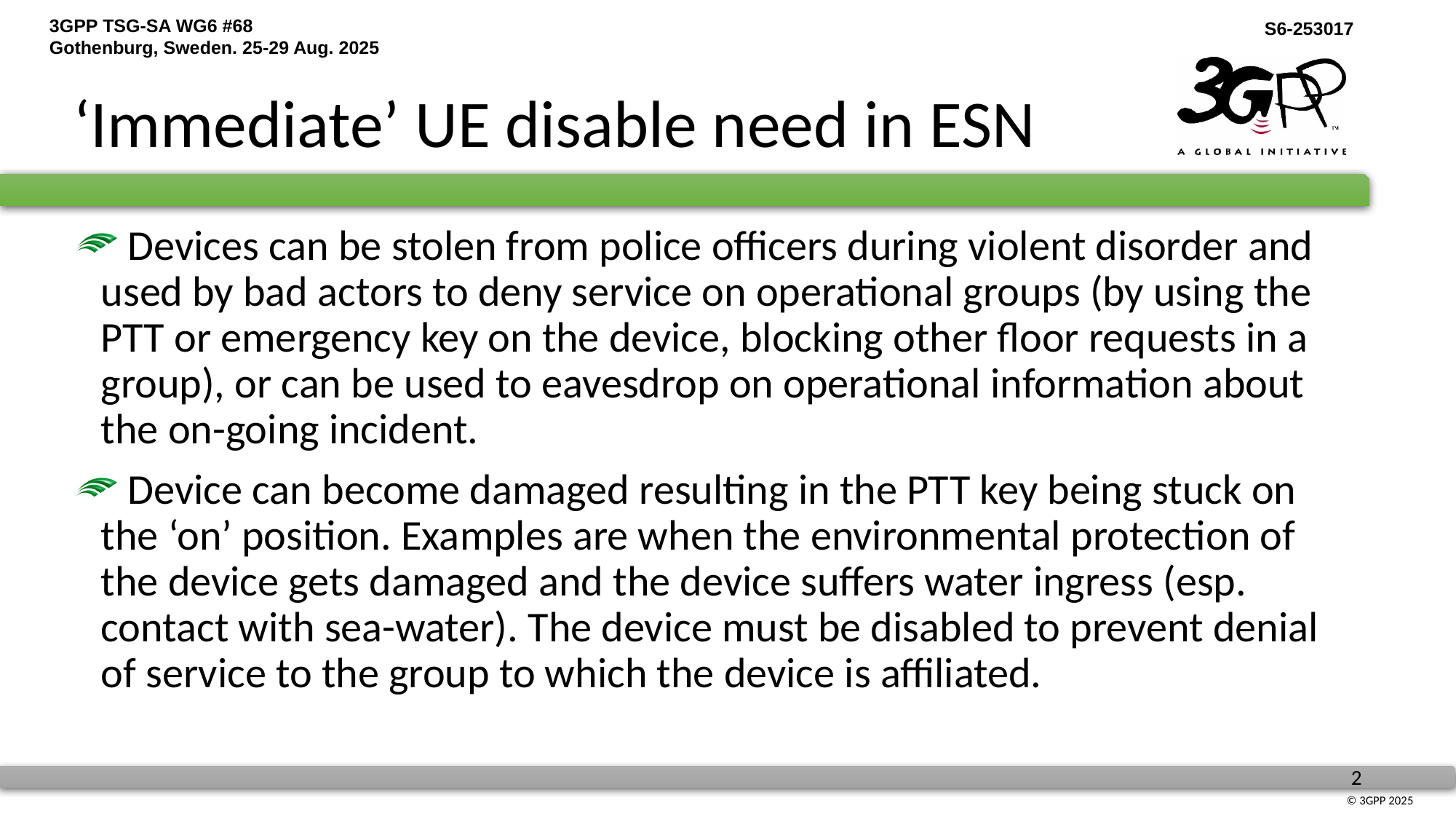

# ‘Immediate’ UE disable need in ESN
 Devices can be stolen from police officers during violent disorder and used by bad actors to deny service on operational groups (by using the PTT or emergency key on the device, blocking other floor requests in a group), or can be used to eavesdrop on operational information about the on-going incident.
 Device can become damaged resulting in the PTT key being stuck on the ‘on’ position. Examples are when the environmental protection of the device gets damaged and the device suffers water ingress (esp. contact with sea-water). The device must be disabled to prevent denial of service to the group to which the device is affiliated.